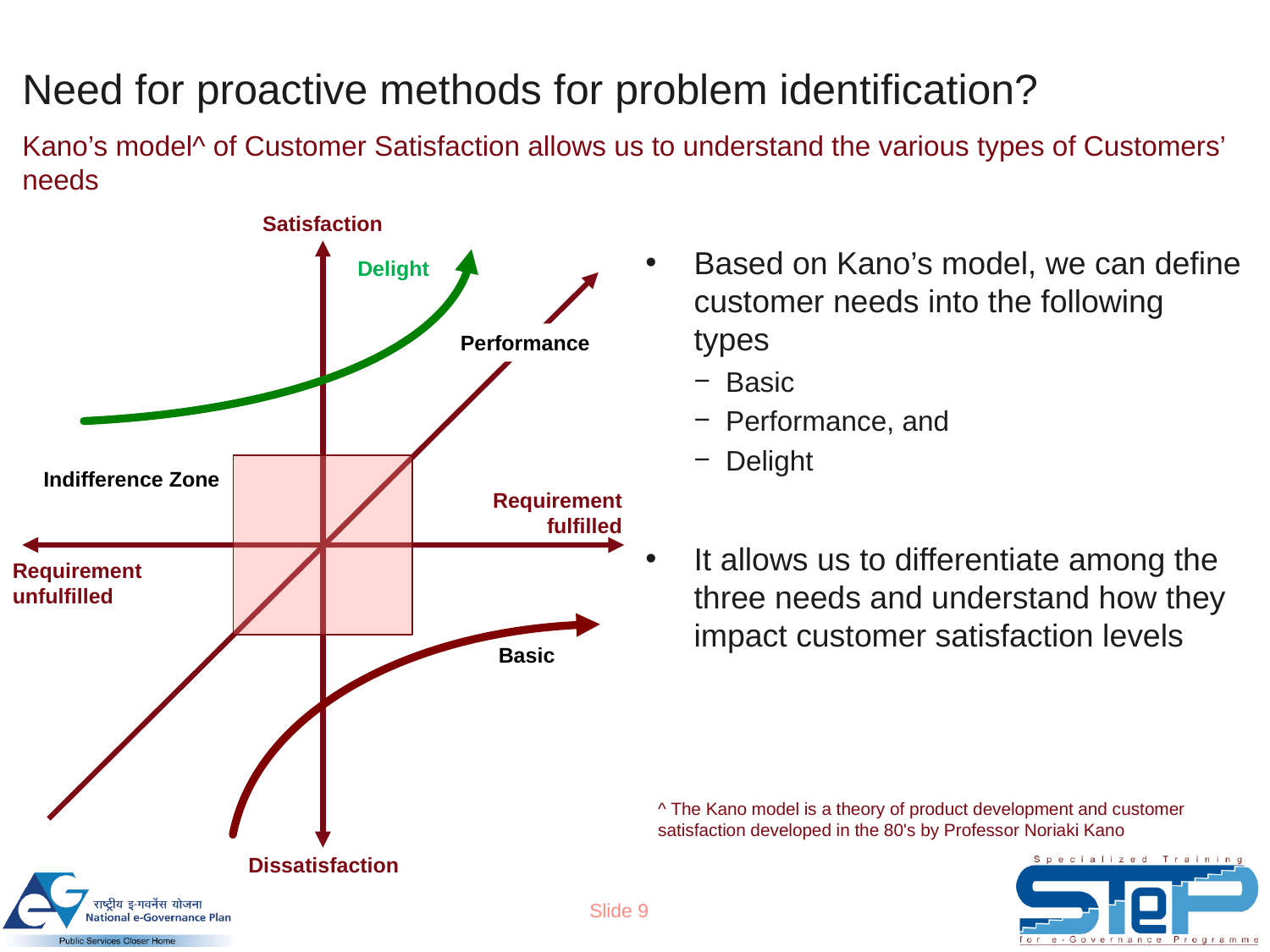

Need for proactive methods for problem identification?
# Kano’s model^ of Customer Satisfaction allows us to understand the various types of Customers’ needs
Satisfaction
Based on Kano’s model, we can define customer needs into the following types
Basic
Performance, and
Delight

It allows us to differentiate among the three needs and understand how they impact customer satisfaction levels

Delight

Performance

Indifference Zone
Requirement fulfilled

Requirement unfulfilled

Basic
^ The Kano model is a theory of product development and customer satisfaction developed in the 80's by Professor Noriaki Kano
Dissatisfaction